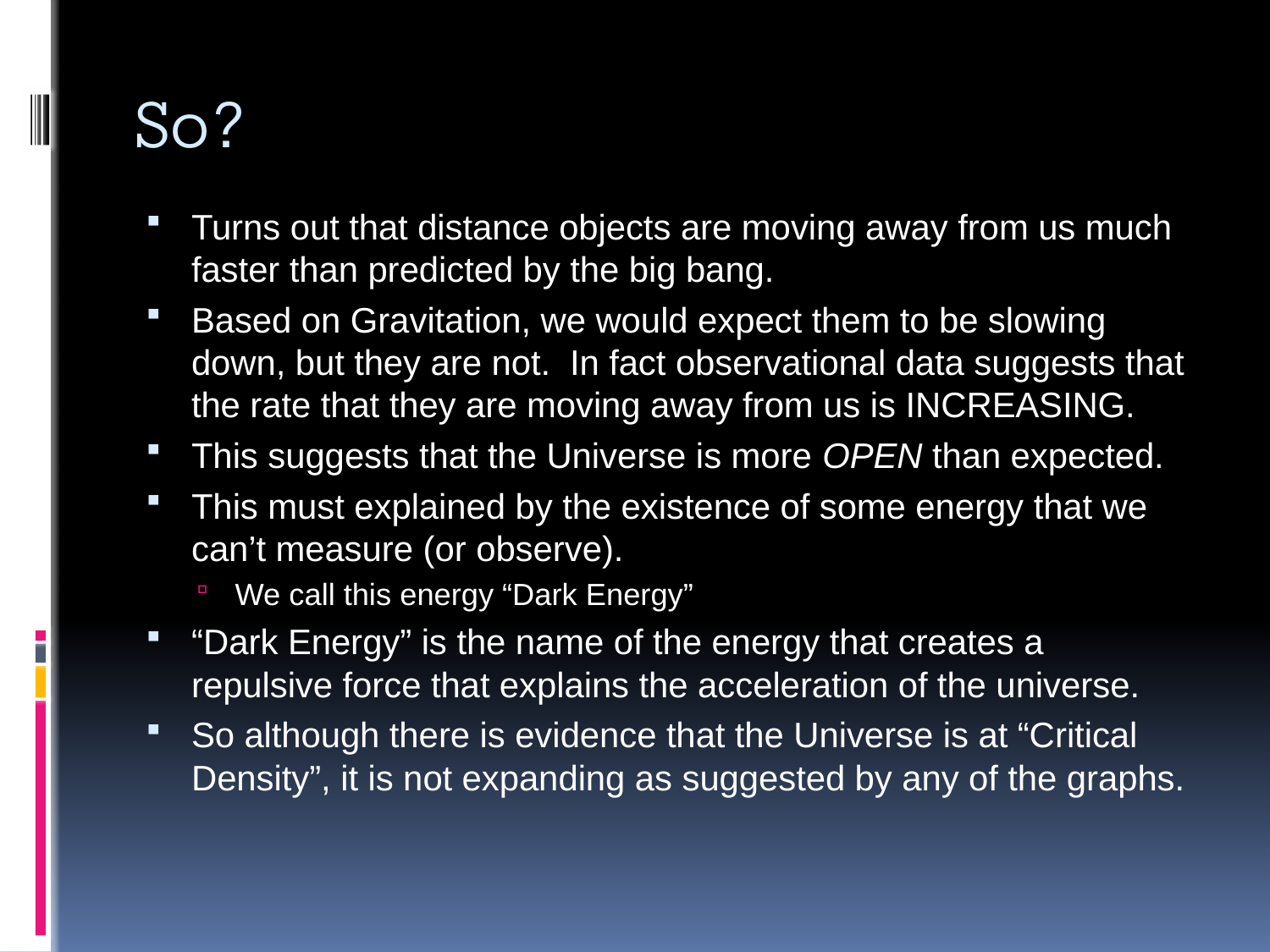

# So?
Turns out that distance objects are moving away from us much faster than predicted by the big bang.
Based on Gravitation, we would expect them to be slowing down, but they are not.  In fact observational data suggests that the rate that they are moving away from us is INCREASING.
This suggests that the Universe is more OPEN than expected.
This must explained by the existence of some energy that we can’t measure (or observe).
We call this energy “Dark Energy”
“Dark Energy” is the name of the energy that creates a repulsive force that explains the acceleration of the universe.
So although there is evidence that the Universe is at “Critical Density”, it is not expanding as suggested by any of the graphs.